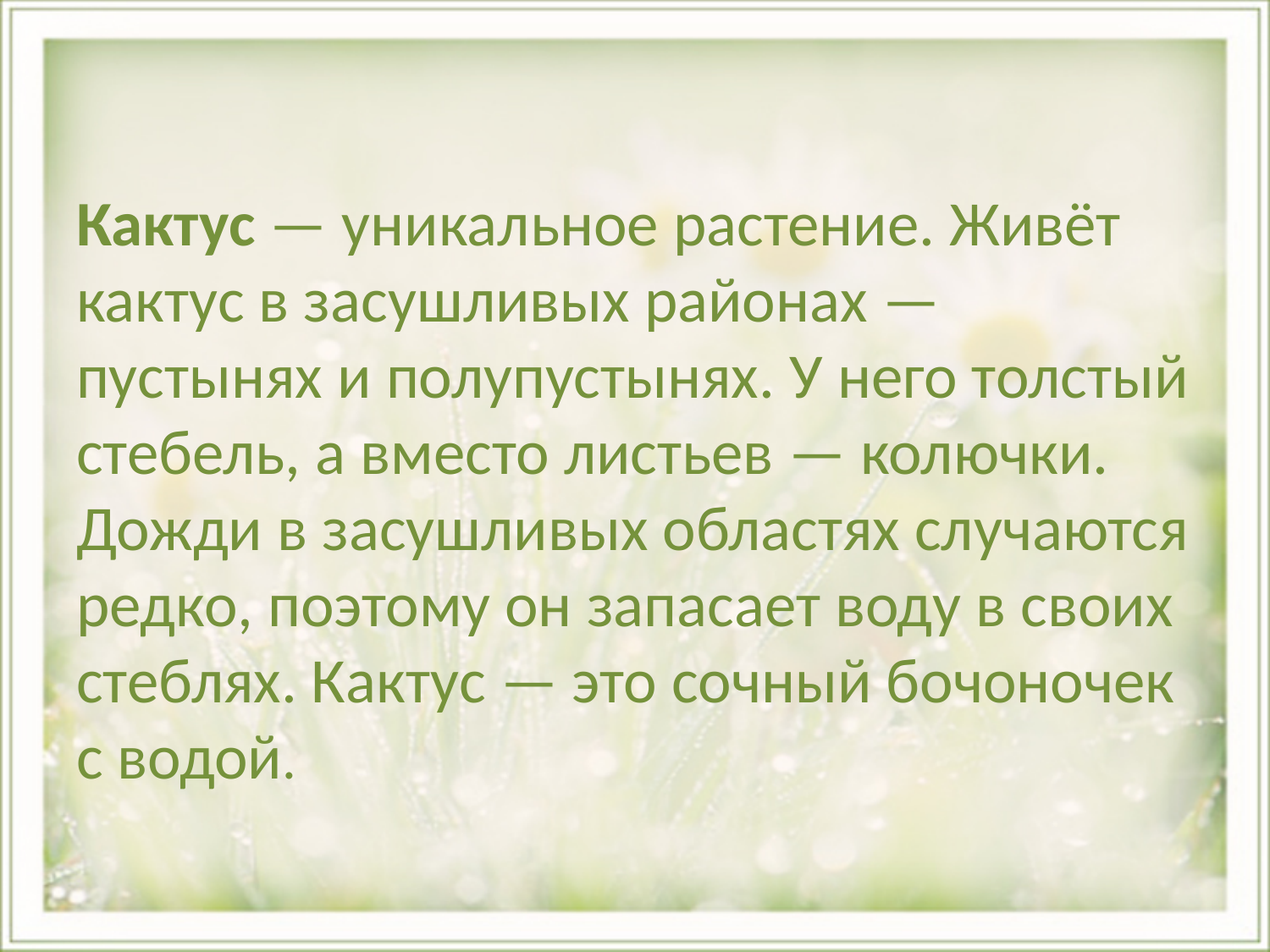

Кактус — уникальное растение. Живёт кактус в засушливых районах — пустынях и полупустынях. У него толстый стебель, а вместо листьев — колючки. Дожди в засушливых областях случаются редко, поэтому он запасает воду в своих стеблях. Кактус — это сочный бочоночек с водой.